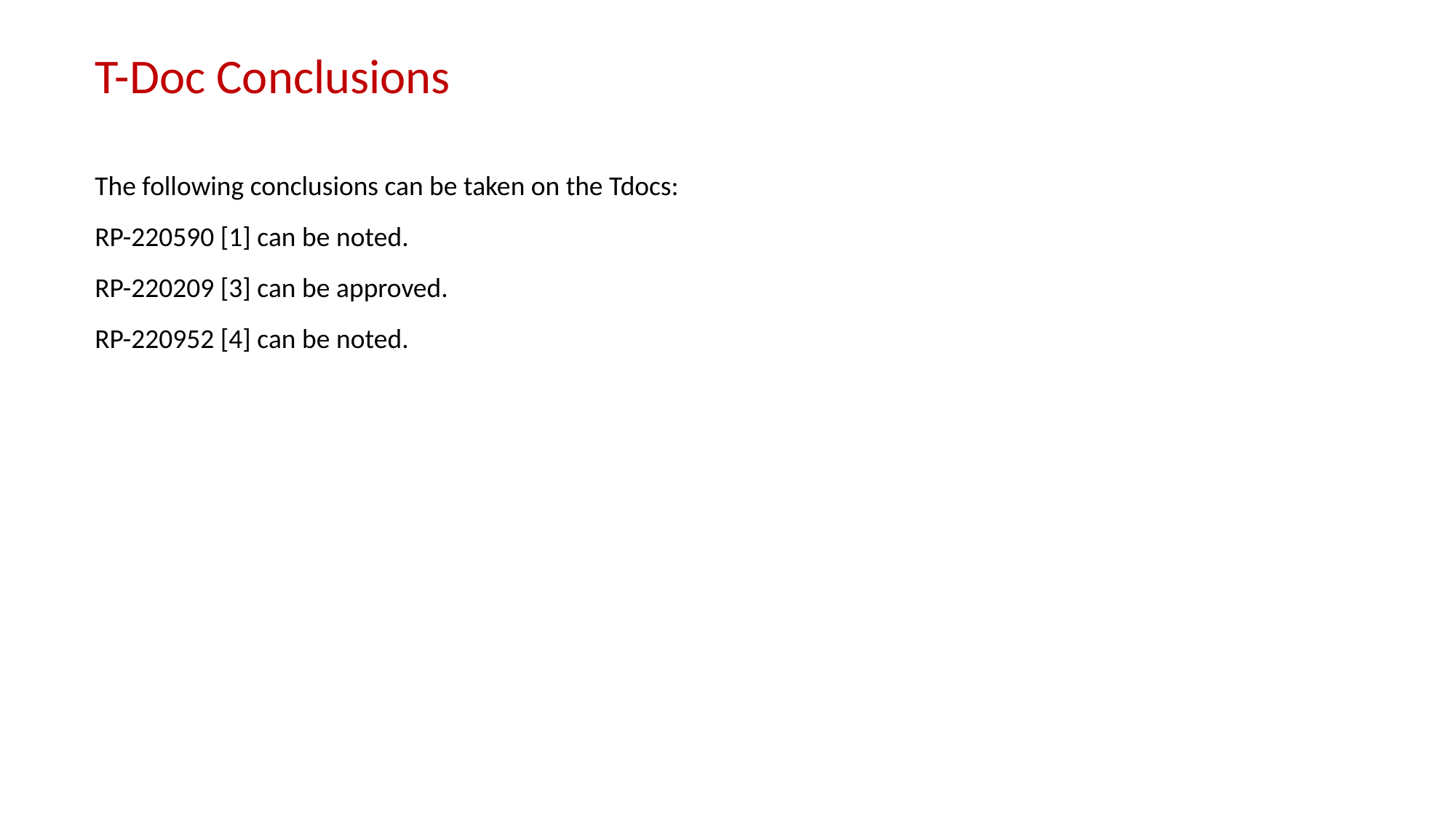

# T-Doc Conclusions
The following conclusions can be taken on the Tdocs:
RP-220590 [1] can be noted.
RP-220209 [3] can be approved.
RP-220952 [4] can be noted.